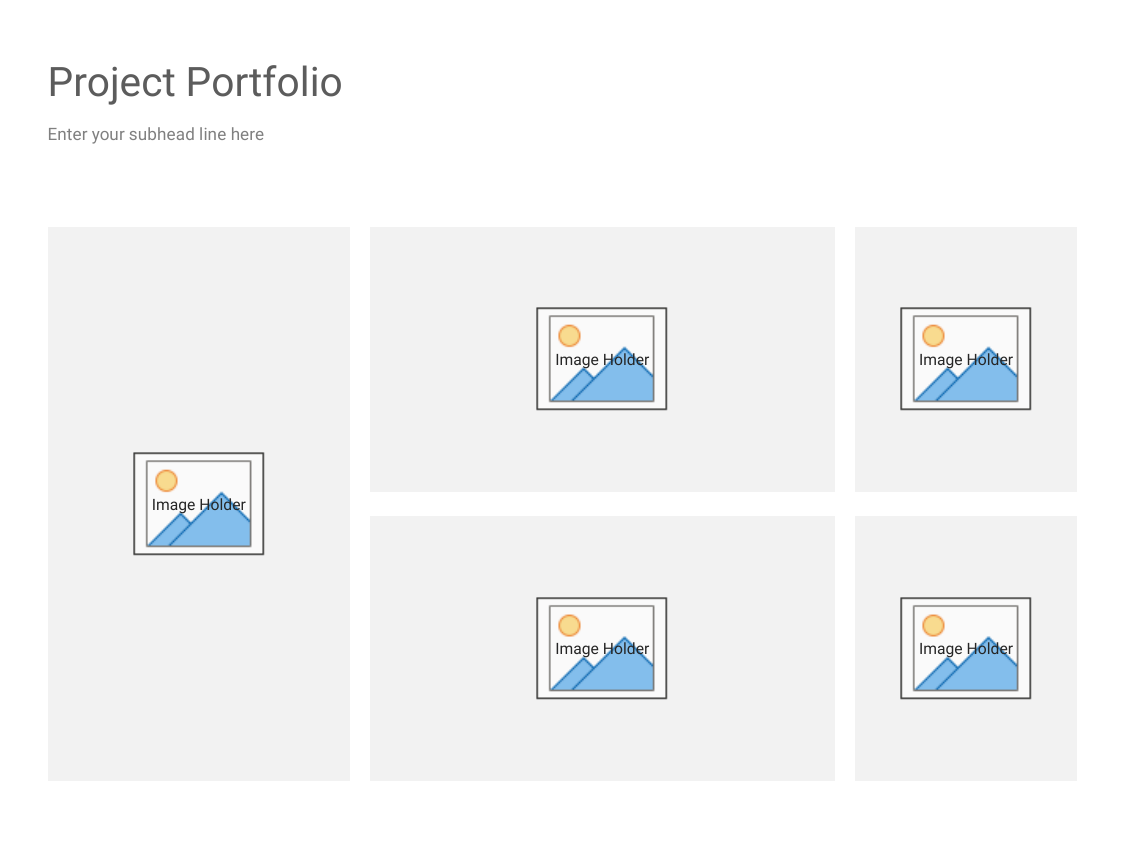

# Project Portfolio
Enter your subhead line here